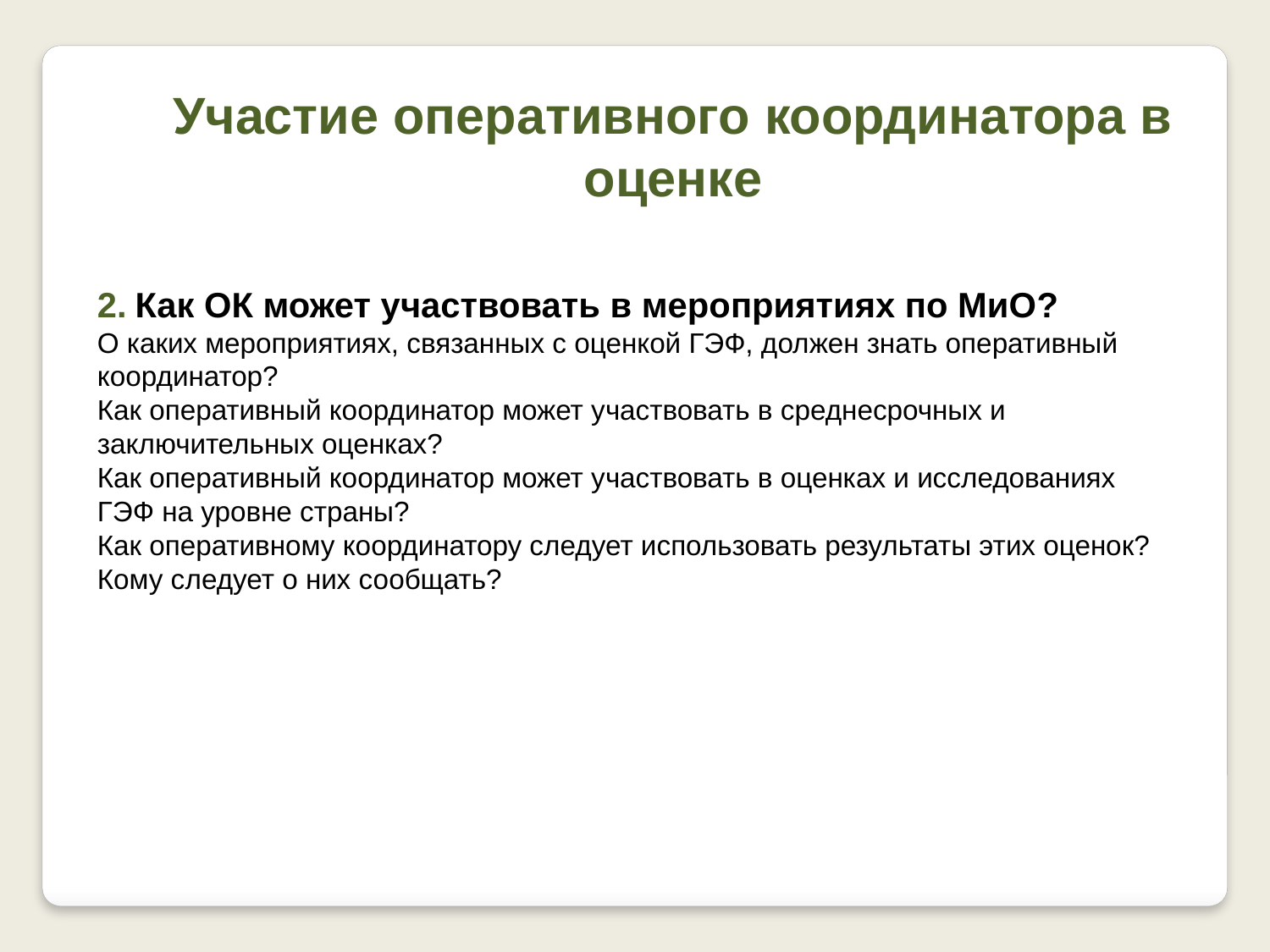

Участие оперативного координатора в оценке
Как ОК может участвовать в мероприятиях по МиО?
О каких мероприятиях, связанных с оценкой ГЭФ, должен знать оперативный координатор?
Как оперативный координатор может участвовать в среднесрочных и заключительных оценках?
Как оперативный координатор может участвовать в оценках и исследованиях ГЭФ на уровне страны?
Как оперативному координатору следует использовать результаты этих оценок? Кому следует о них сообщать?